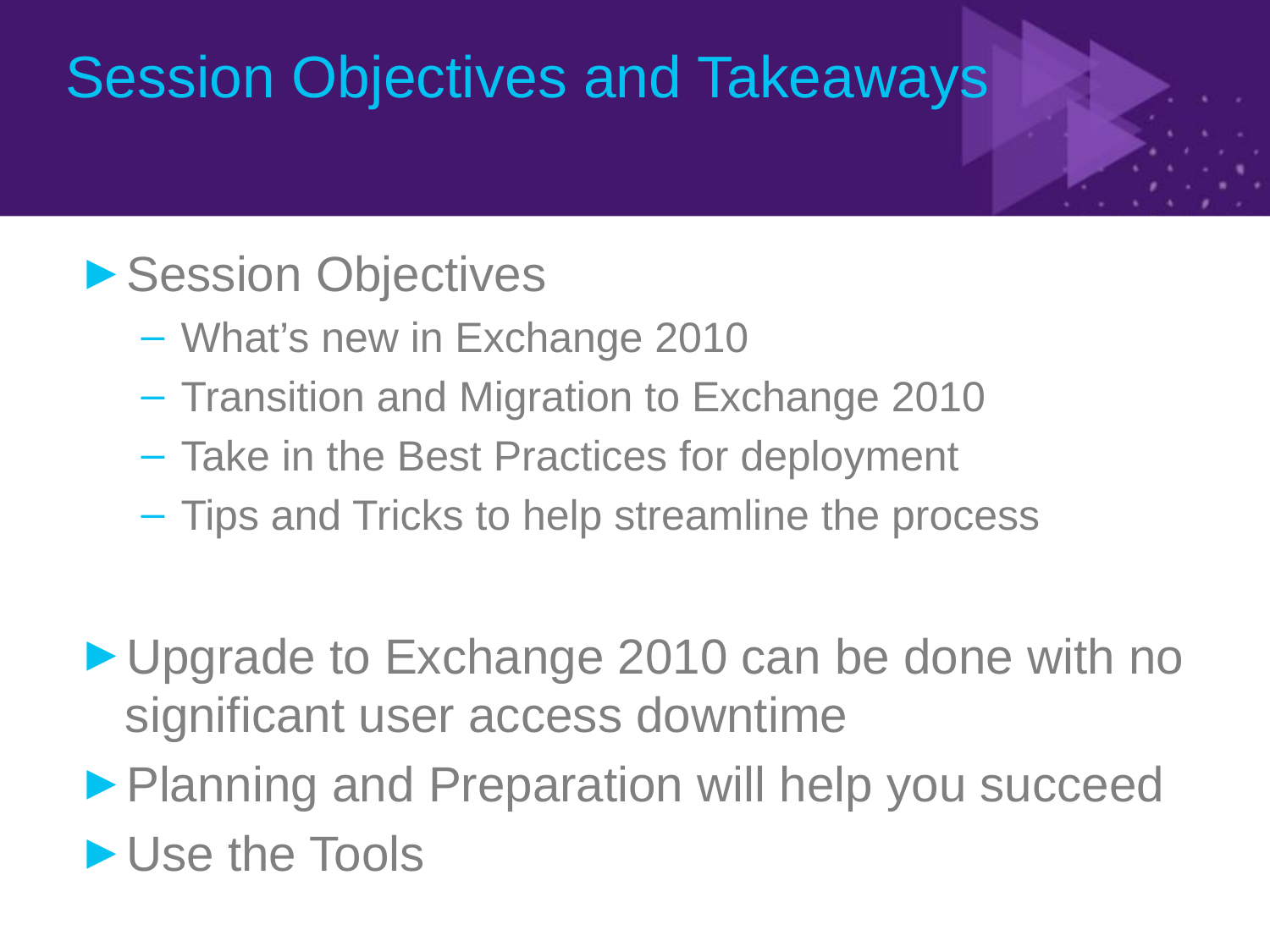

# Session Objectives and Takeaways
Session Objectives
What’s new in Exchange 2010
Transition and Migration to Exchange 2010
Take in the Best Practices for deployment
Tips and Tricks to help streamline the process

Upgrade to Exchange 2010 can be done with no significant user access downtime
Planning and Preparation will help you succeed
Use the Tools